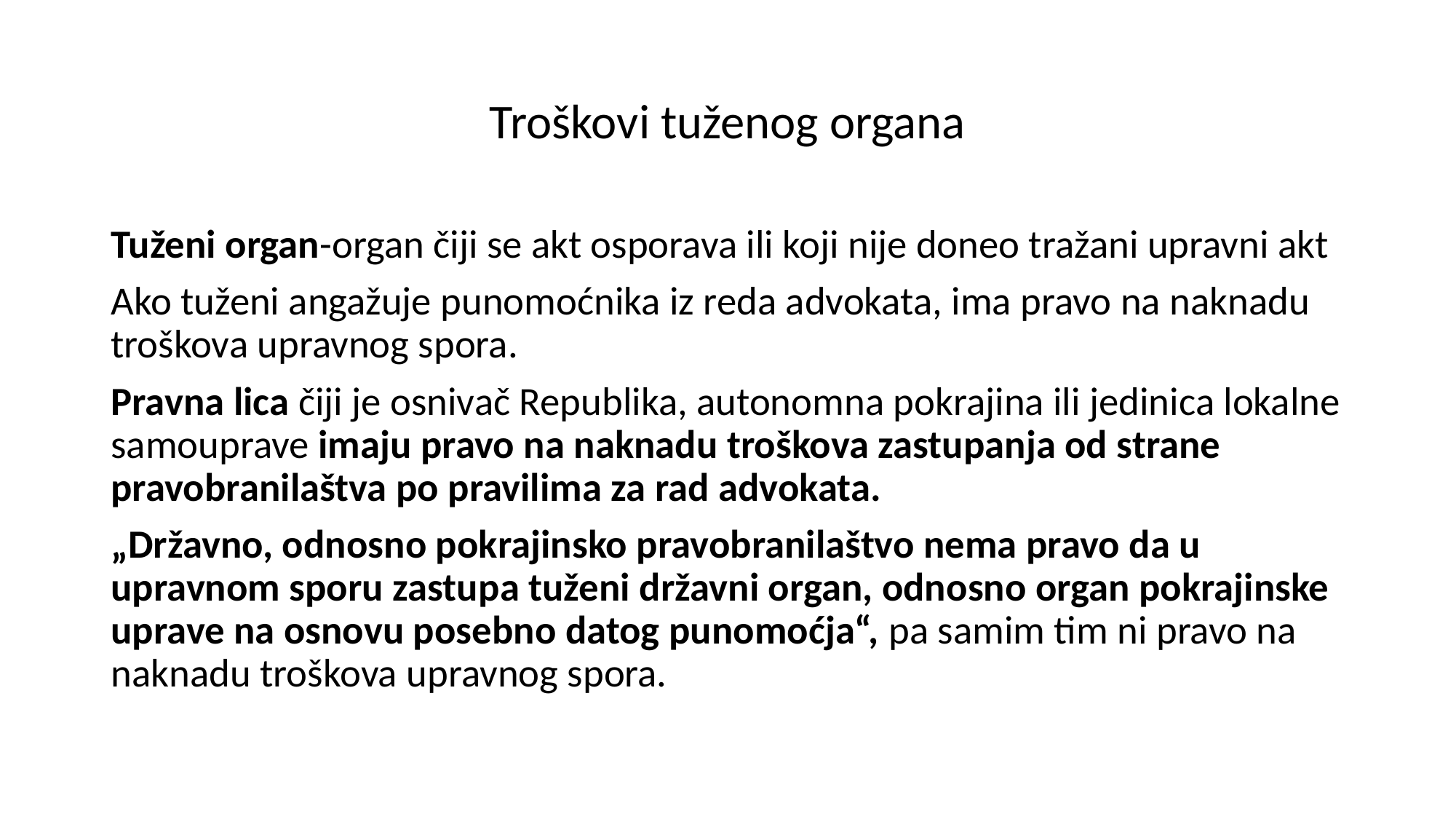

# Troškovi tuženog organa
Tuženi organ-organ čiji se akt osporava ili koji nije doneo tražani upravni akt
Ako tuženi angažuje punomoćnika iz reda advokata, ima pravo na naknadu troškova upravnog spora.
Pravna lica čiji je osnivač Republika, autonomna pokrajina ili jedinica lokalne samouprave imaju pravo na naknadu troškova zastupanja od strane pravobranilaštva po pravilima za rad advokata.
„Državno, odnosno pokrajinsko pravobranilaštvo nema pravo da u upravnom sporu zastupa tuženi državni organ, odnosno organ pokrajinske uprave na osnovu posebno datog punomoćja“, pa samim tim ni pravo na naknadu troškova upravnog spora.